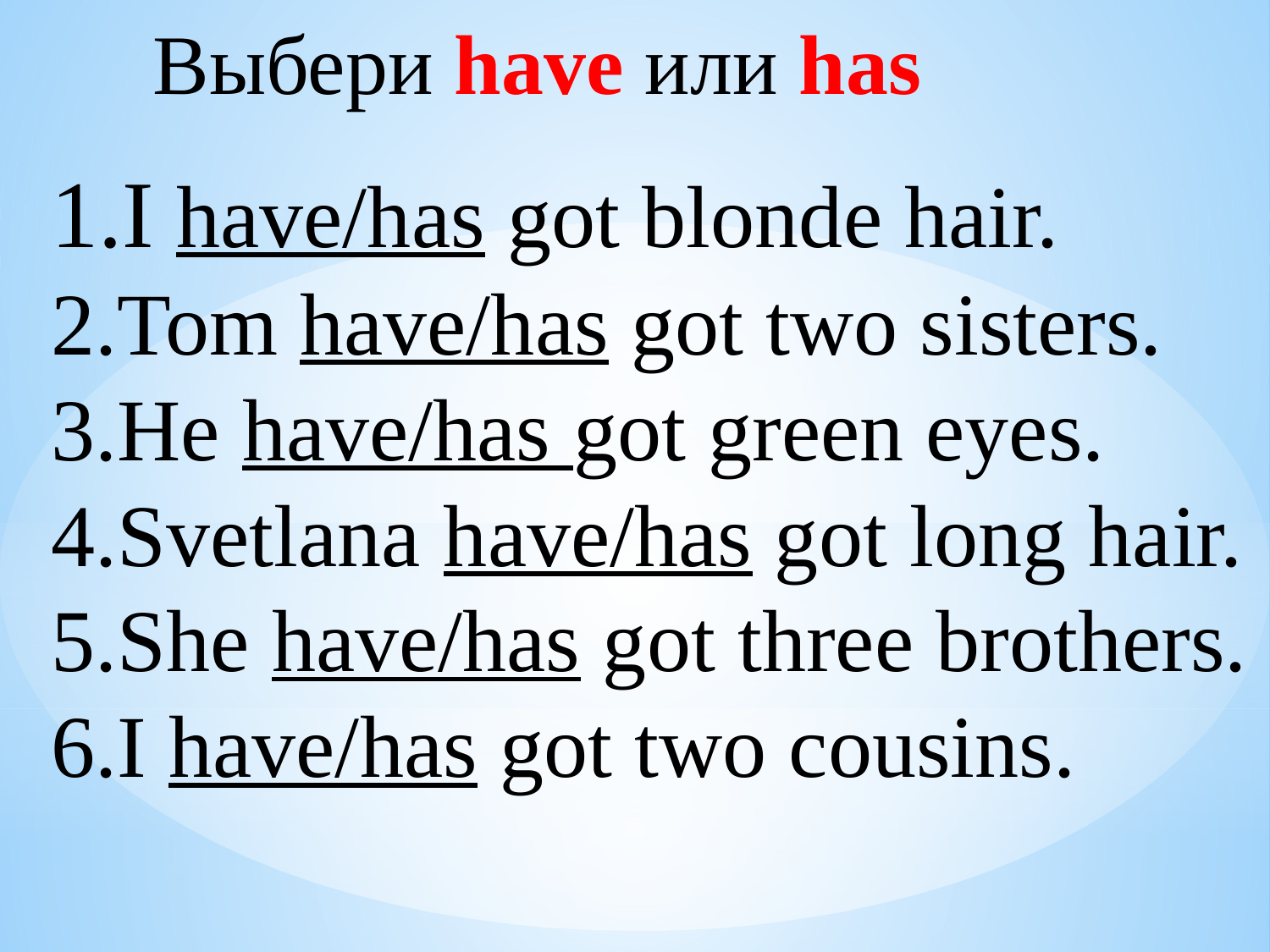

Выбери have или has
I have/has got blonde hair.
Tom have/has got two sisters.
He have/has got green eyes.
Svetlana have/has got long hair.
She have/has got three brothers.
I have/has got two cousins.